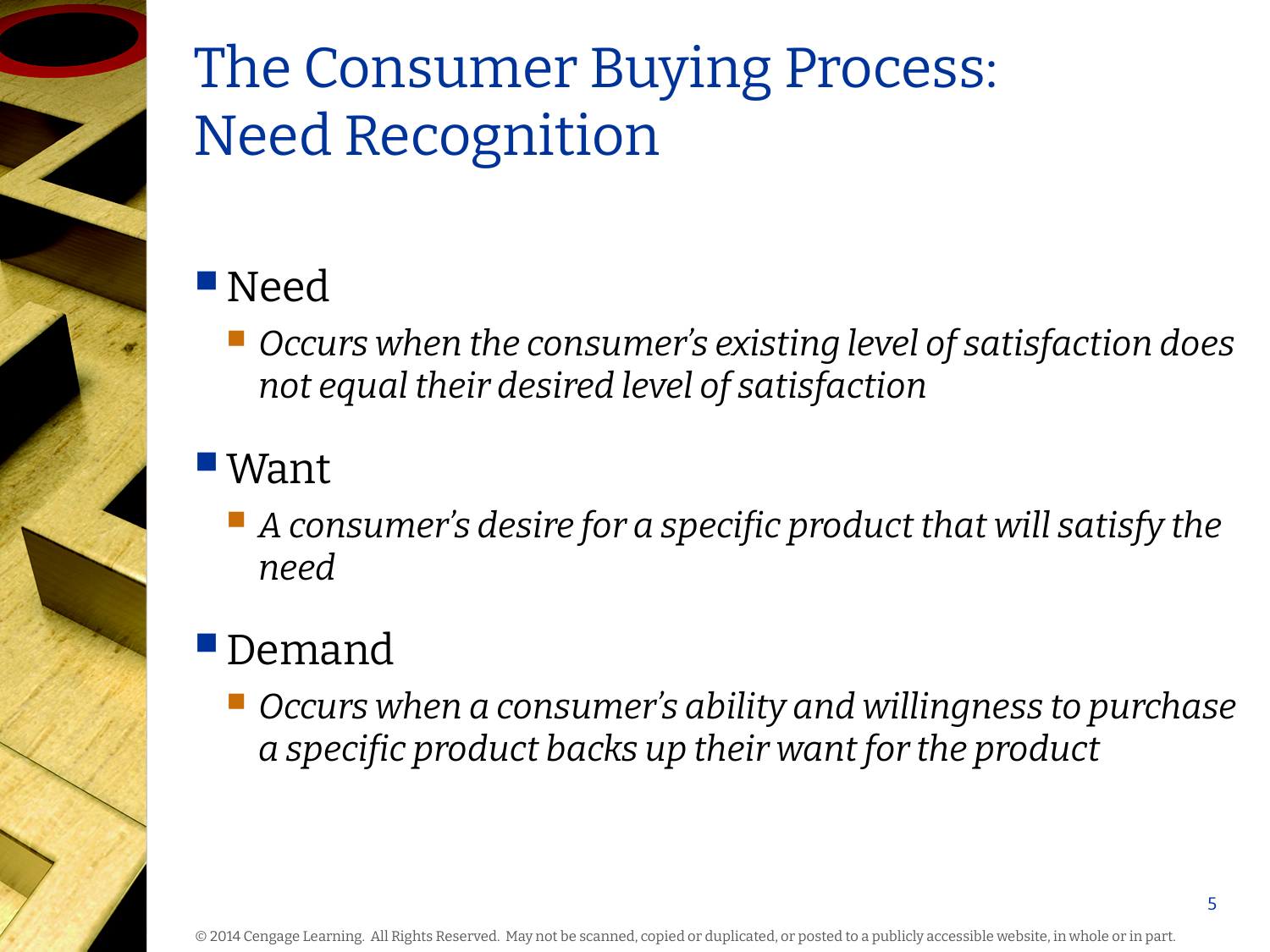

# The Consumer Buying Process: Need Recognition

Need
Occurs when the consumer’s existing level of satisfaction does not equal their desired level of satisfaction
Want
A consumer’s desire for a specific product that will satisfy the need
Demand
Occurs when a consumer’s ability and willingness to purchase a specific product backs up their want for the product
5